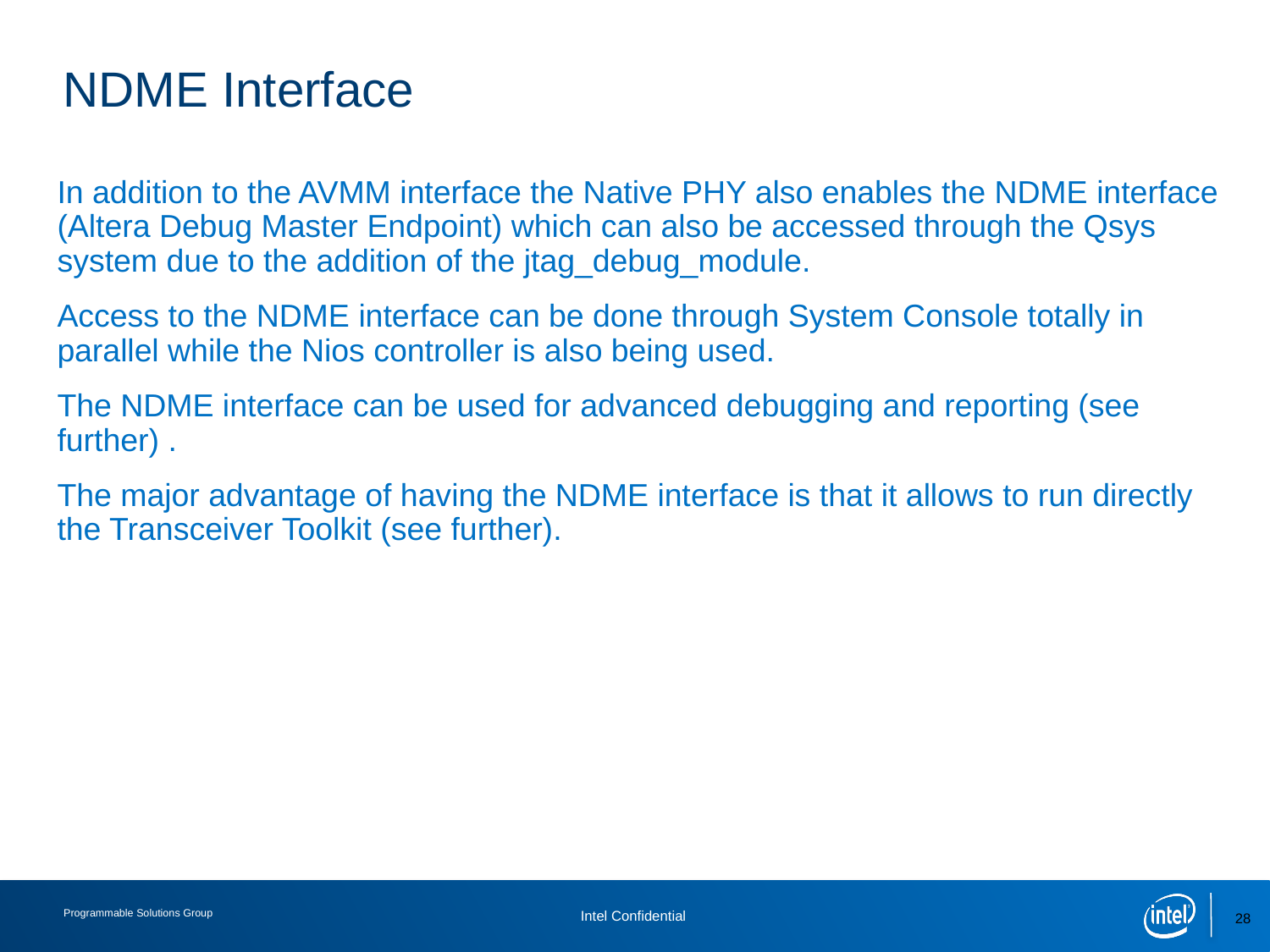

# NDME Interface
In addition to the AVMM interface the Native PHY also enables the NDME interface  (Altera Debug Master Endpoint) which can also be accessed through the Qsys system due to the addition of the jtag_debug_module.
Access to the NDME interface can be done through System Console totally in parallel while the Nios controller is also being used.
The NDME interface can be used for advanced debugging and reporting (see further) .
The major advantage of having the NDME interface is that it allows to run directly the Transceiver Toolkit (see further).
28